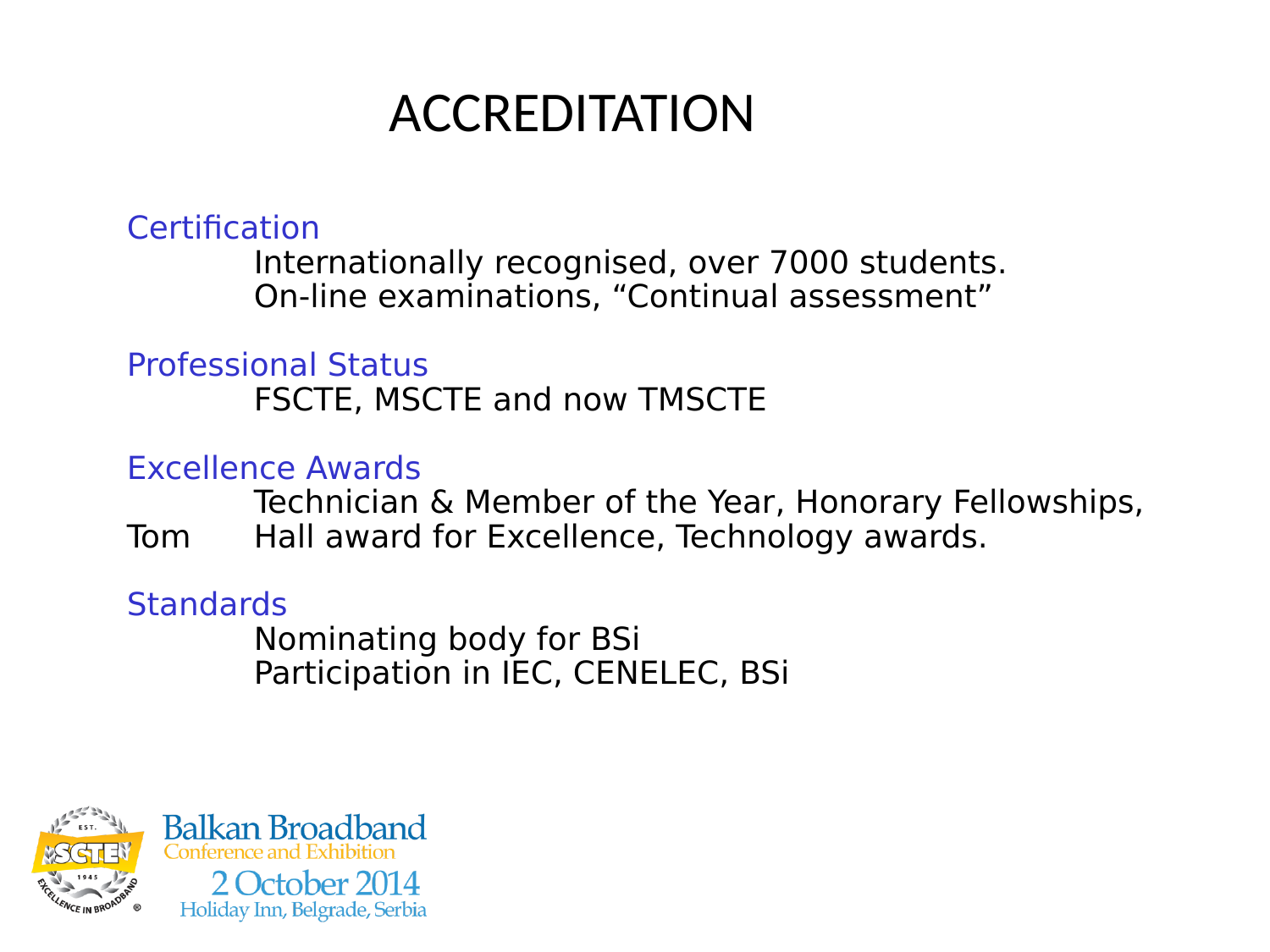

# ACCREDITATION Certification Internationally recognised, over 7000 students. On-line examinations, “Continual assessment” Professional Status FSCTE, MSCTE and now TMSCTE Excellence Awards Technician & Member of the Year, Honorary Fellowships, Tom 	Hall award for Excellence, Technology awards. Standards Nominating body for BSi Participation in IEC, CENELEC, BSi